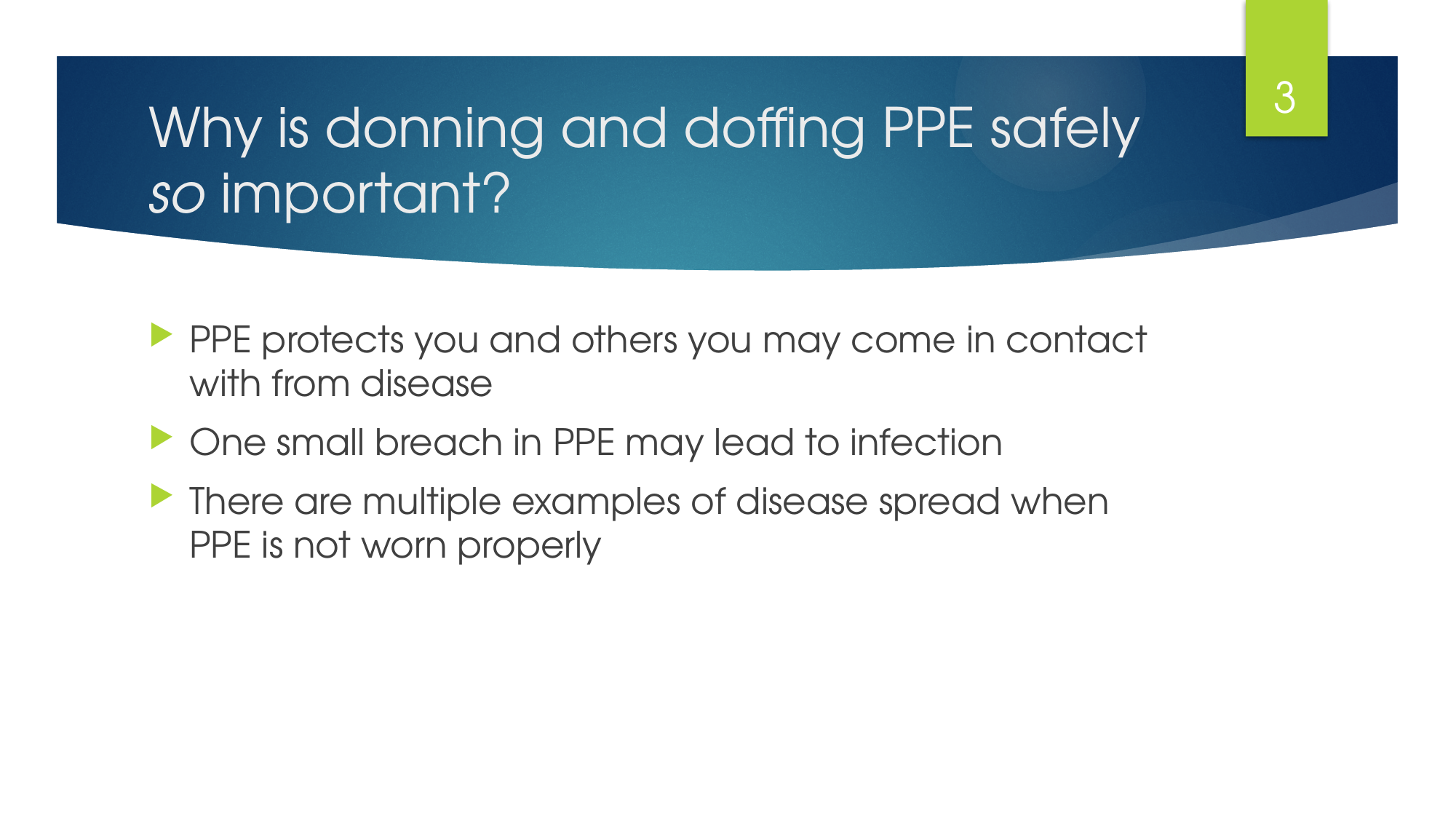

3
# Why is donning and doffing PPE safely so important?
PPE protects you and others you may come in contact with from disease
One small breach in PPE may lead to infection
There are multiple examples of disease spread when PPE is not worn properly